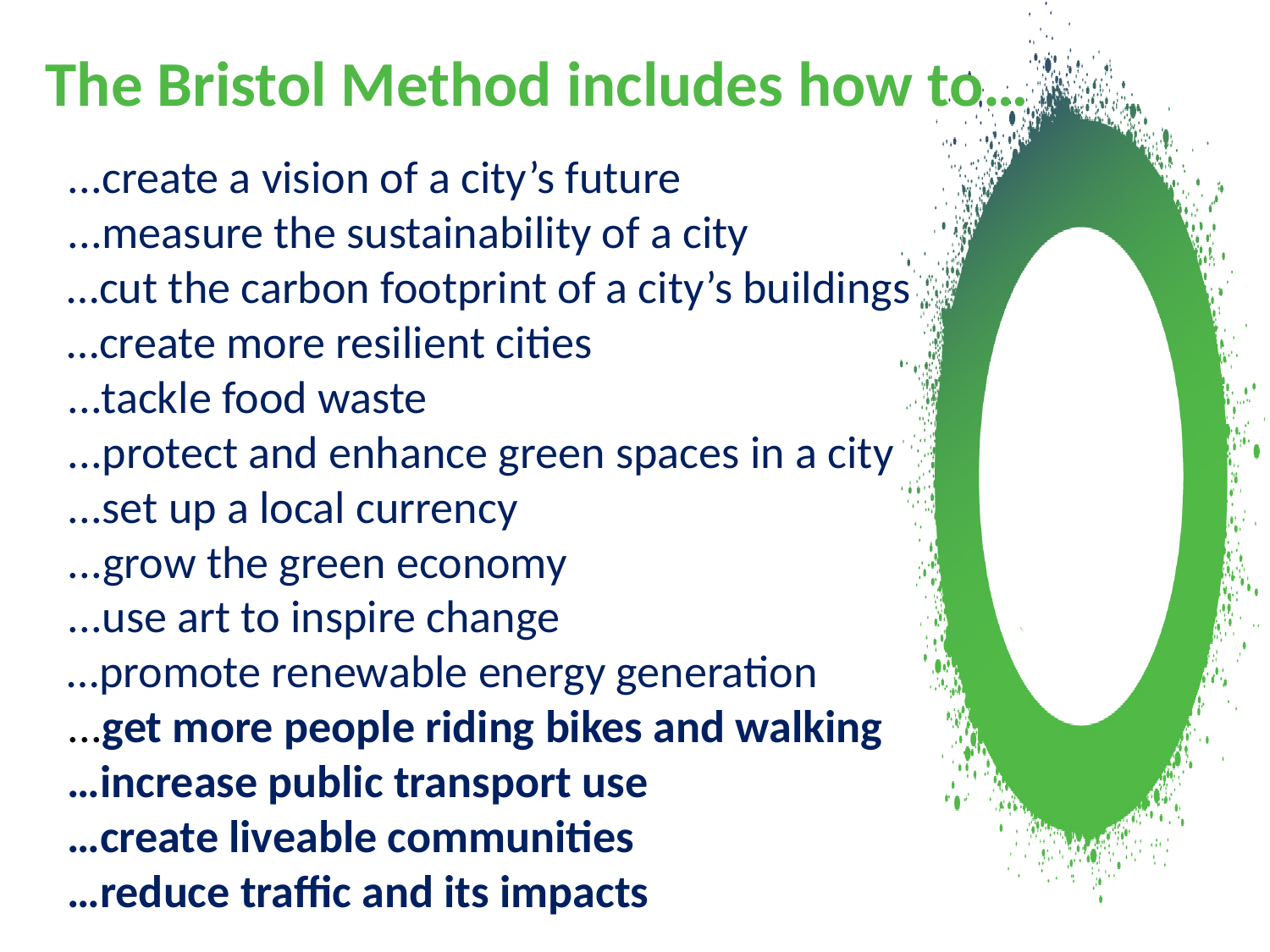

The Bristol Method includes how to…
...create a vision of a city’s future
...measure the sustainability of a city
…cut the carbon footprint of a city’s buildings
…create more resilient cities
...tackle food waste
...protect and enhance green spaces in a city
...set up a local currency
...grow the green economy
...use art to inspire change
…promote renewable energy generation
...get more people riding bikes and walking
…increase public transport use
…create liveable communities
…reduce traffic and its impacts